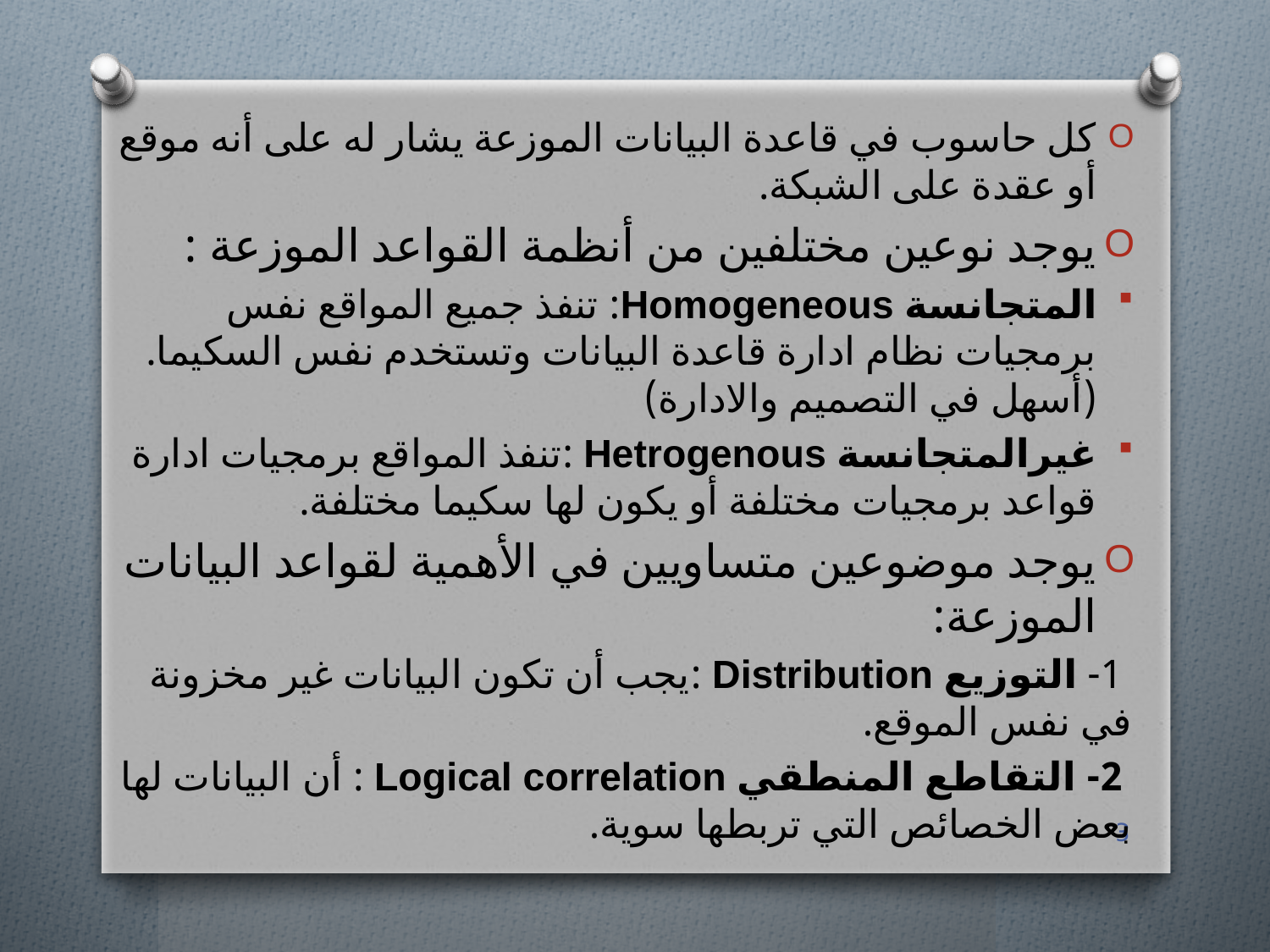

كل حاسوب في قاعدة البيانات الموزعة يشار له على أنه موقع أو عقدة على الشبكة.
يوجد نوعين مختلفين من أنظمة القواعد الموزعة :
المتجانسة Homogeneous: تنفذ جميع المواقع نفس برمجيات نظام ادارة قاعدة البيانات وتستخدم نفس السكيما.(أسهل في التصميم والادارة)
غيرالمتجانسة Hetrogenous :تنفذ المواقع برمجيات ادارة قواعد برمجيات مختلفة أو يكون لها سكيما مختلفة.
يوجد موضوعين متساويين في الأهمية لقواعد البيانات الموزعة:
 1- التوزيع Distribution :يجب أن تكون البيانات غير مخزونة في نفس الموقع.
 2- التقاطع المنطقي Logical correlation : أن البيانات لها بعض الخصائص التي تربطها سوية.
3